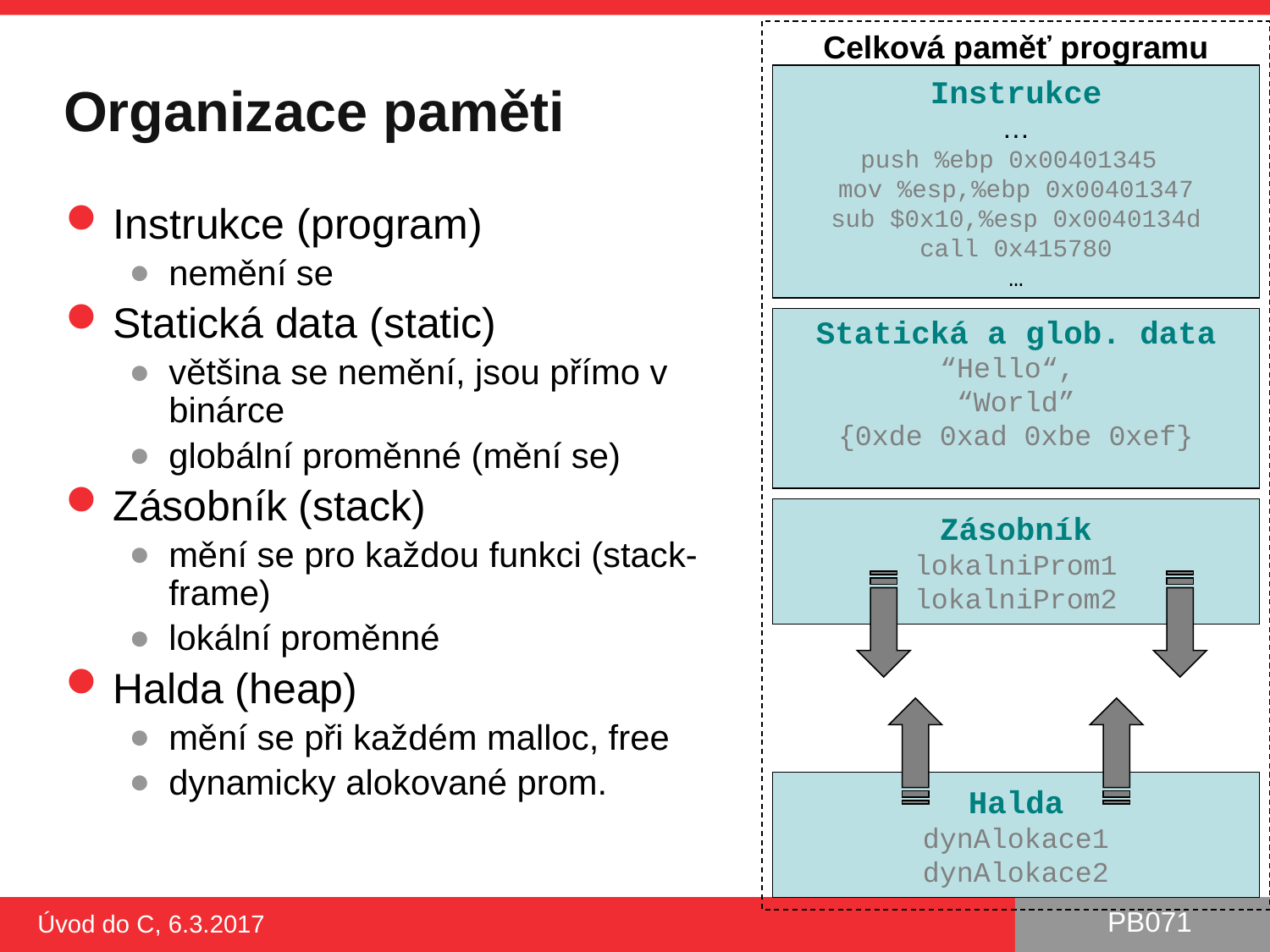

Celková paměť programu

# Organizace paměti
Instrukce
…
push %ebp 0x00401345
mov %esp,%ebp 0x00401347
sub $0x10,%esp 0x0040134d
call 0x415780
…
Instrukce (program)
nemění se
Statická data (static)
většina se nemění, jsou přímo v binárce
globální proměnné (mění se)
Zásobník (stack)
mění se pro každou funkci (stack-frame)
lokální proměnné
Halda (heap)
mění se při každém malloc, free
dynamicky alokované prom.
Statická a glob. data
“Hello“,
“World”
{0xde 0xad 0xbe 0xef}

Zásobník
lokalniProm1
lokalniProm2

Halda
dynAlokace1
dynAlokace2
Úvod do C, 6.3.2017